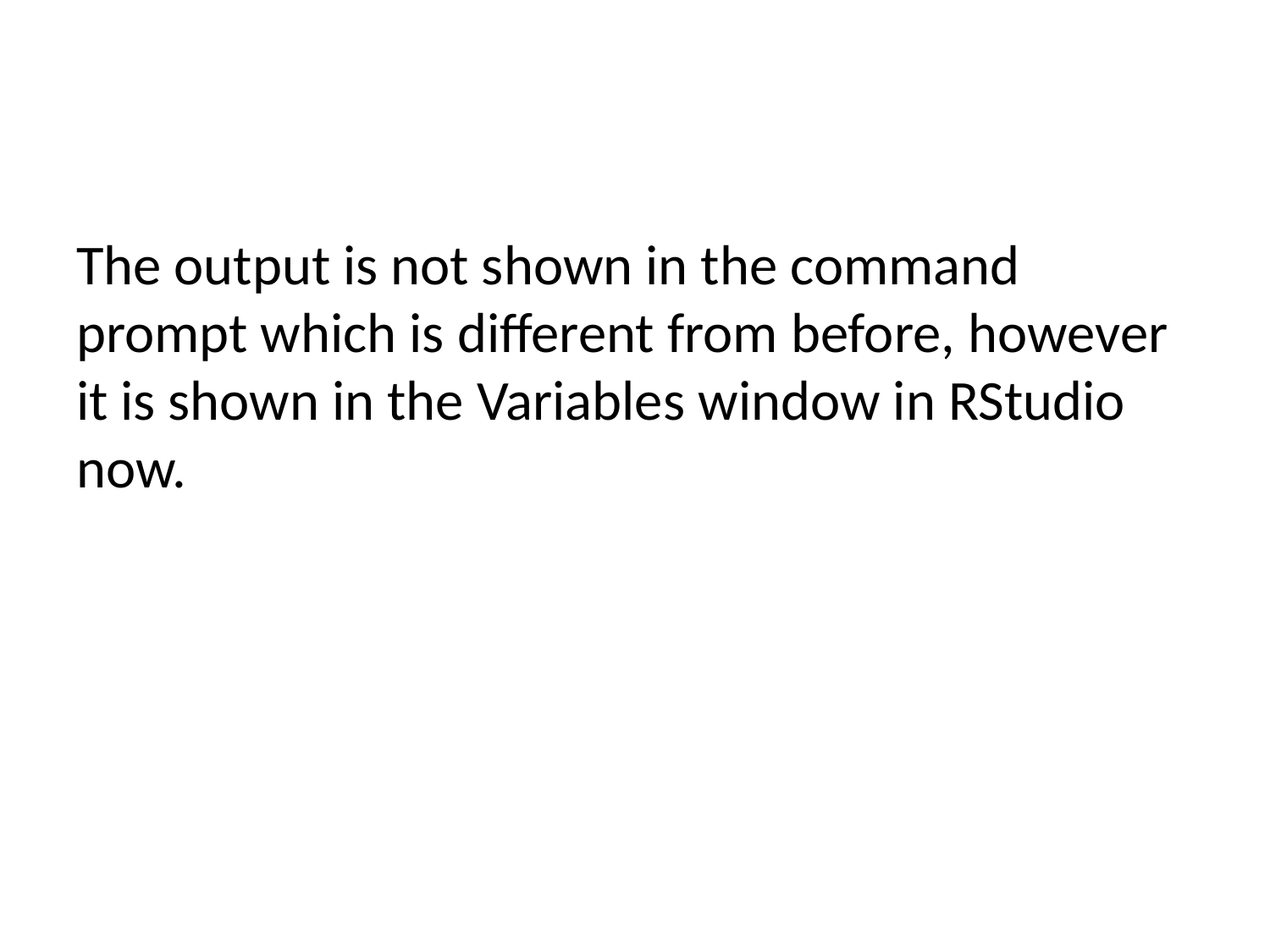

The output is not shown in the command prompt which is different from before, however it is shown in the Variables window in RStudio now.